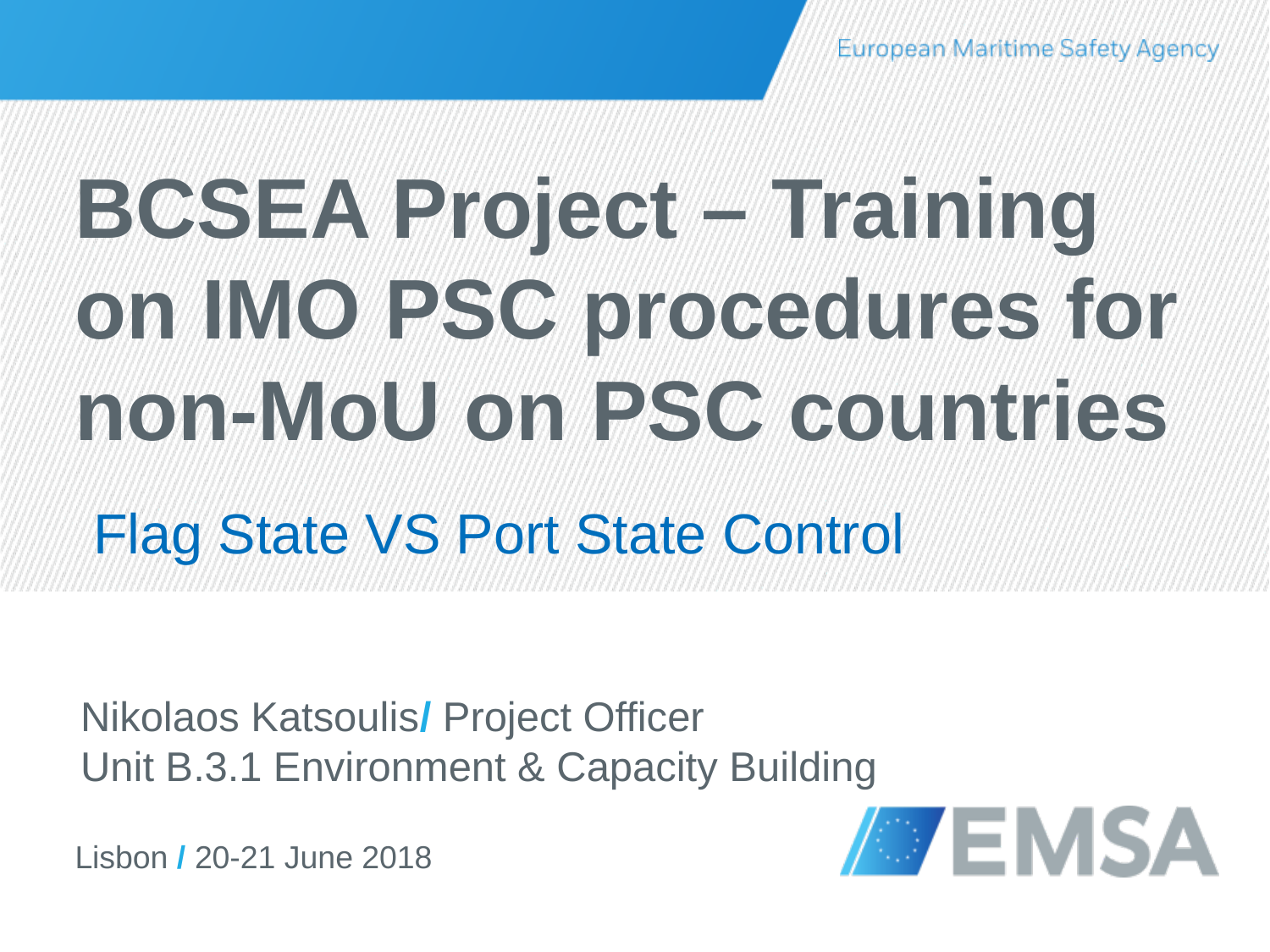

# BCSEA Project – Training on IMO PSC procedures for non-MoU on PSC countries
Flag State VS Port State Control
Nikolaos Katsoulis/ Project Officer
Unit B.3.1 Environment & Capacity Building
Lisbon / 20-21 June 2018